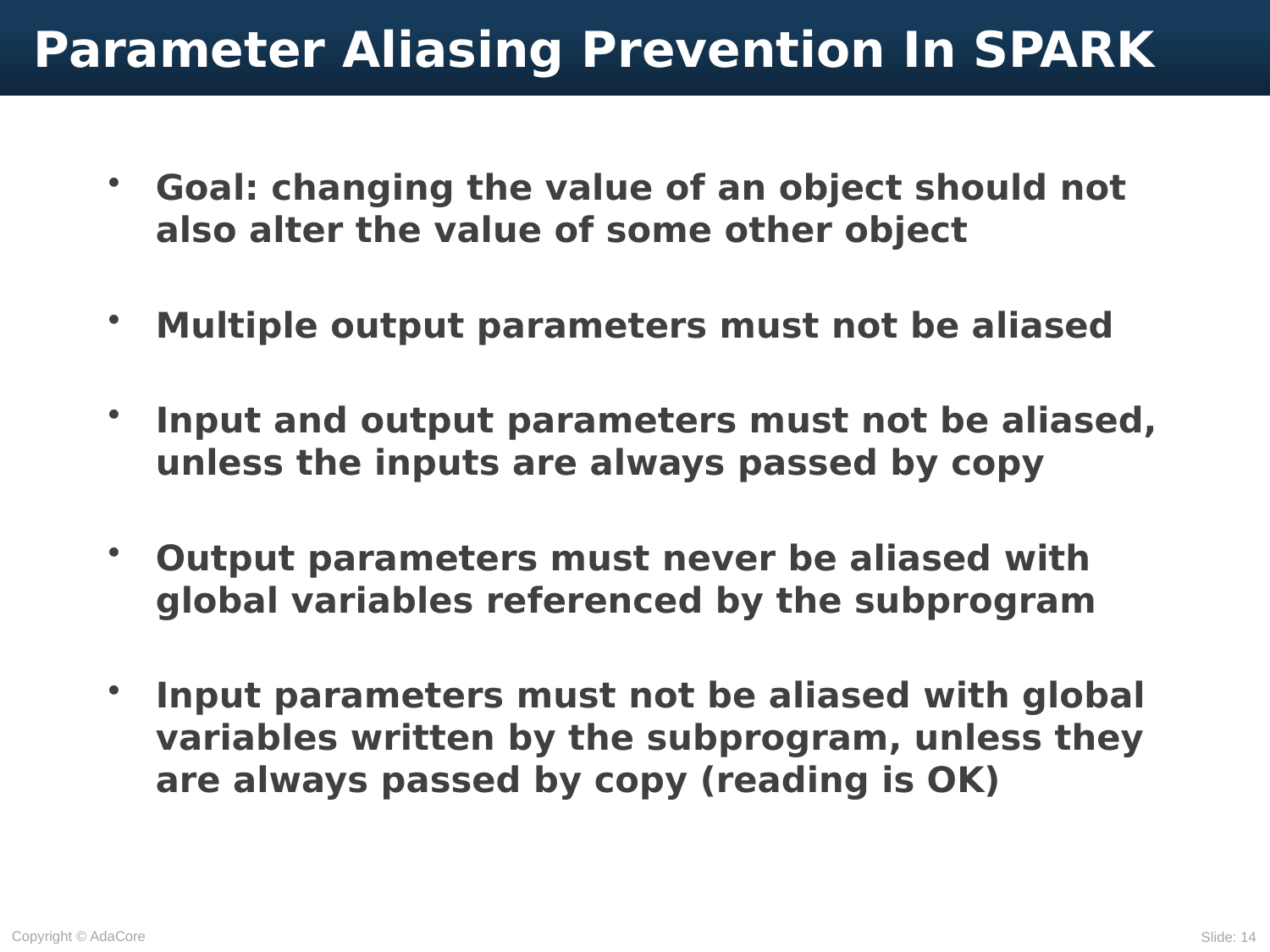

# Parameter Aliasing Prevention In SPARK
Goal: changing the value of an object should not also alter the value of some other object
Multiple output parameters must not be aliased
Input and output parameters must not be aliased, unless the inputs are always passed by copy
Output parameters must never be aliased with global variables referenced by the subprogram
Input parameters must not be aliased with global variables written by the subprogram, unless they are always passed by copy (reading is OK)